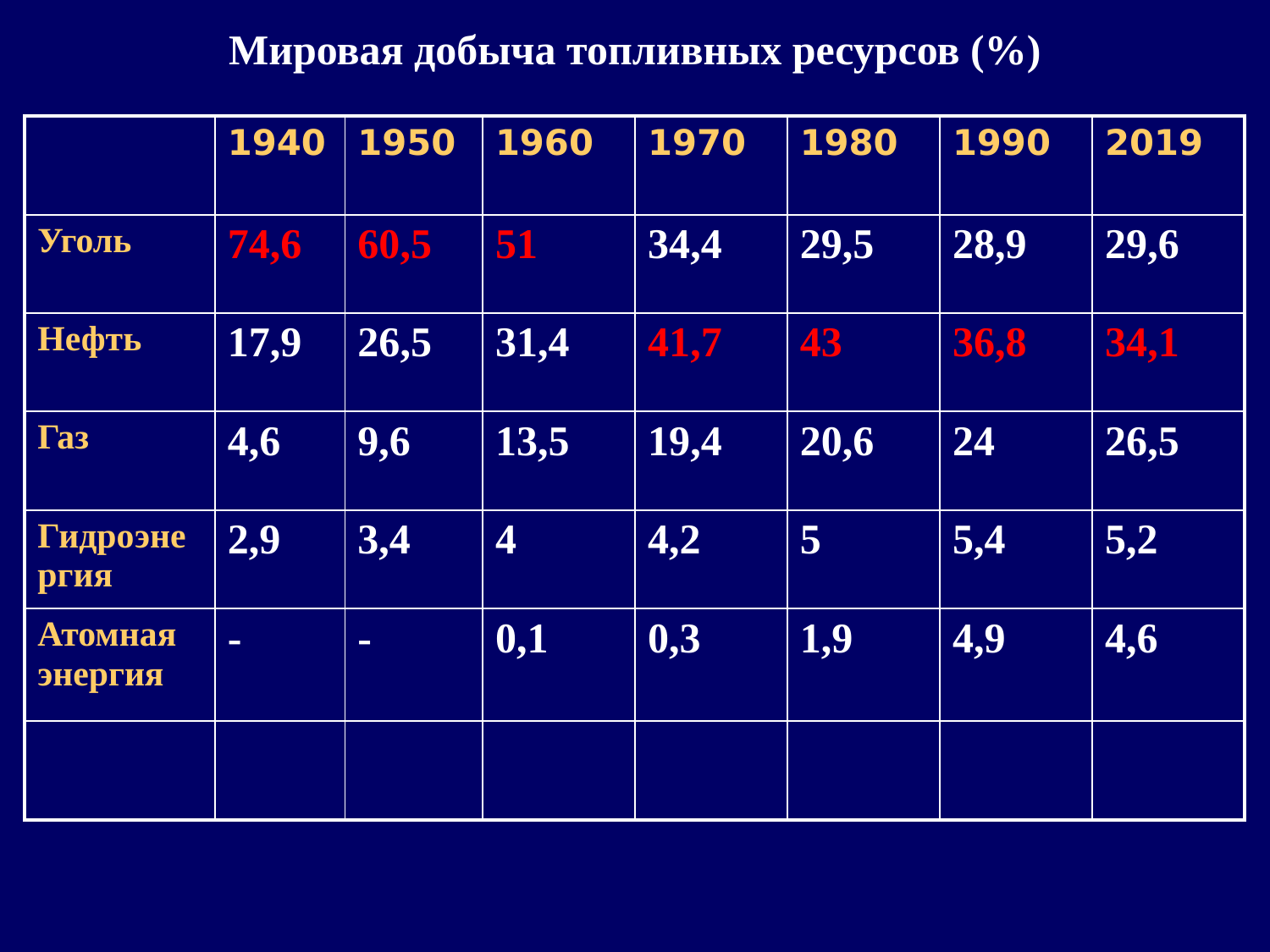

# Мировая добыча топливных ресурсов (%)
|  | 1940 | 1950 | 1960 | 1970 | 1980 | 1990 | 2019 |
| --- | --- | --- | --- | --- | --- | --- | --- |
| Уголь | 74,6 | 60,5 | 51 | 34,4 | 29,5 | 28,9 | 29,6 |
| Нефть | 17,9 | 26,5 | 31,4 | 41,7 | 43 | 36,8 | 34,1 |
| Газ | 4,6 | 9,6 | 13,5 | 19,4 | 20,6 | 24 | 26,5 |
| Гидроэнергия | 2,9 | 3,4 | 4 | 4,2 | 5 | 5,4 | 5,2 |
| Атомная энергия | - | - | 0,1 | 0,3 | 1,9 | 4,9 | 4,6 |
|  |  |  |  |  |  |  |  |